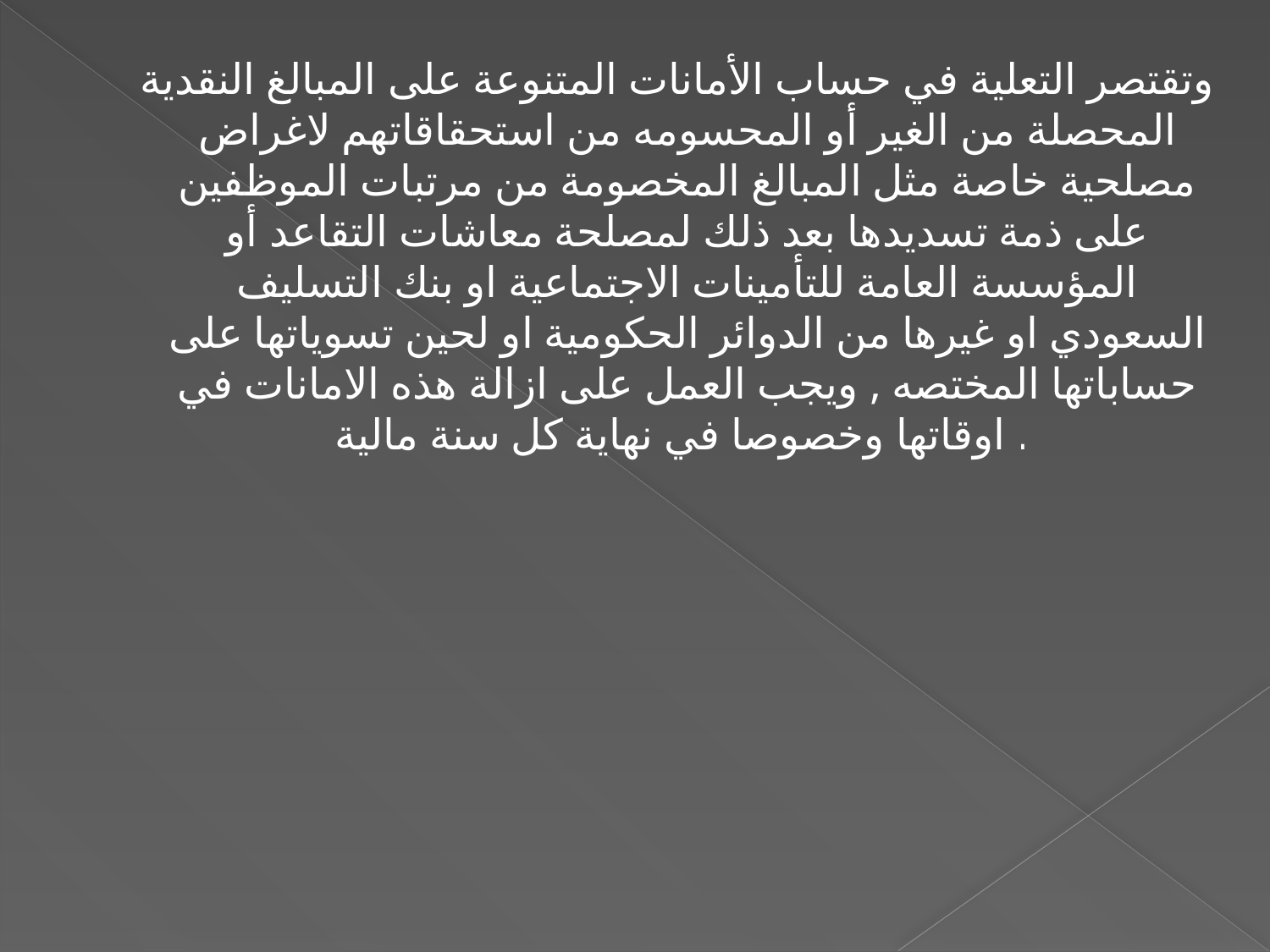

وتقتصر التعلية في حساب الأمانات المتنوعة على المبالغ النقدية المحصلة من الغير أو المحسومه من استحقاقاتهم لاغراض مصلحية خاصة مثل المبالغ المخصومة من مرتبات الموظفين على ذمة تسديدها بعد ذلك لمصلحة معاشات التقاعد أو المؤسسة العامة للتأمينات الاجتماعية او بنك التسليف السعودي او غيرها من الدوائر الحكومية او لحين تسوياتها على حساباتها المختصه , ويجب العمل على ازالة هذه الامانات في اوقاتها وخصوصا في نهاية كل سنة مالية .